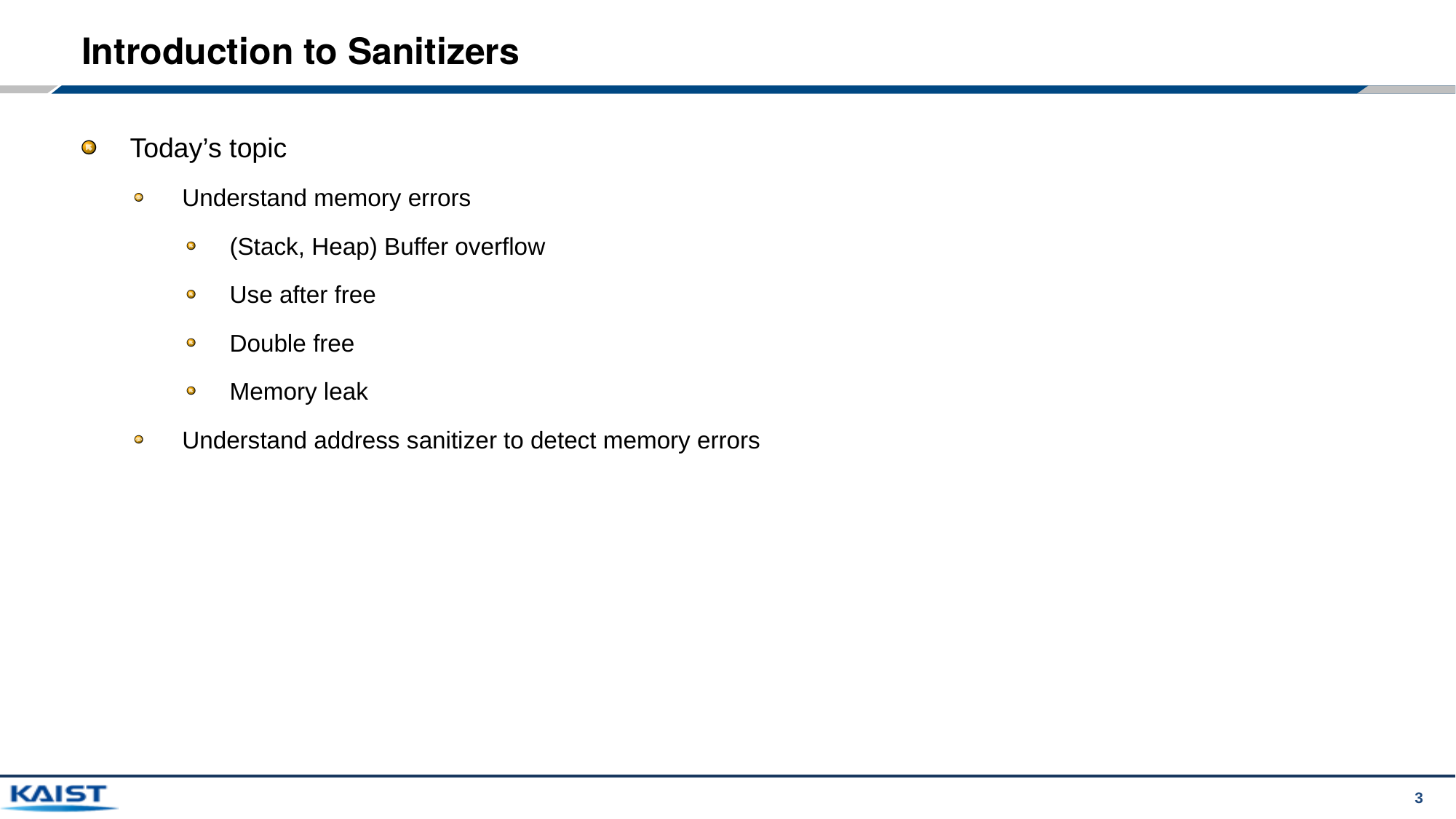

# Introduction to Sanitizers
Today’s topic
Understand memory errors
(Stack, Heap) Buffer overflow
Use after free
Double free
Memory leak
Understand address sanitizer to detect memory errors